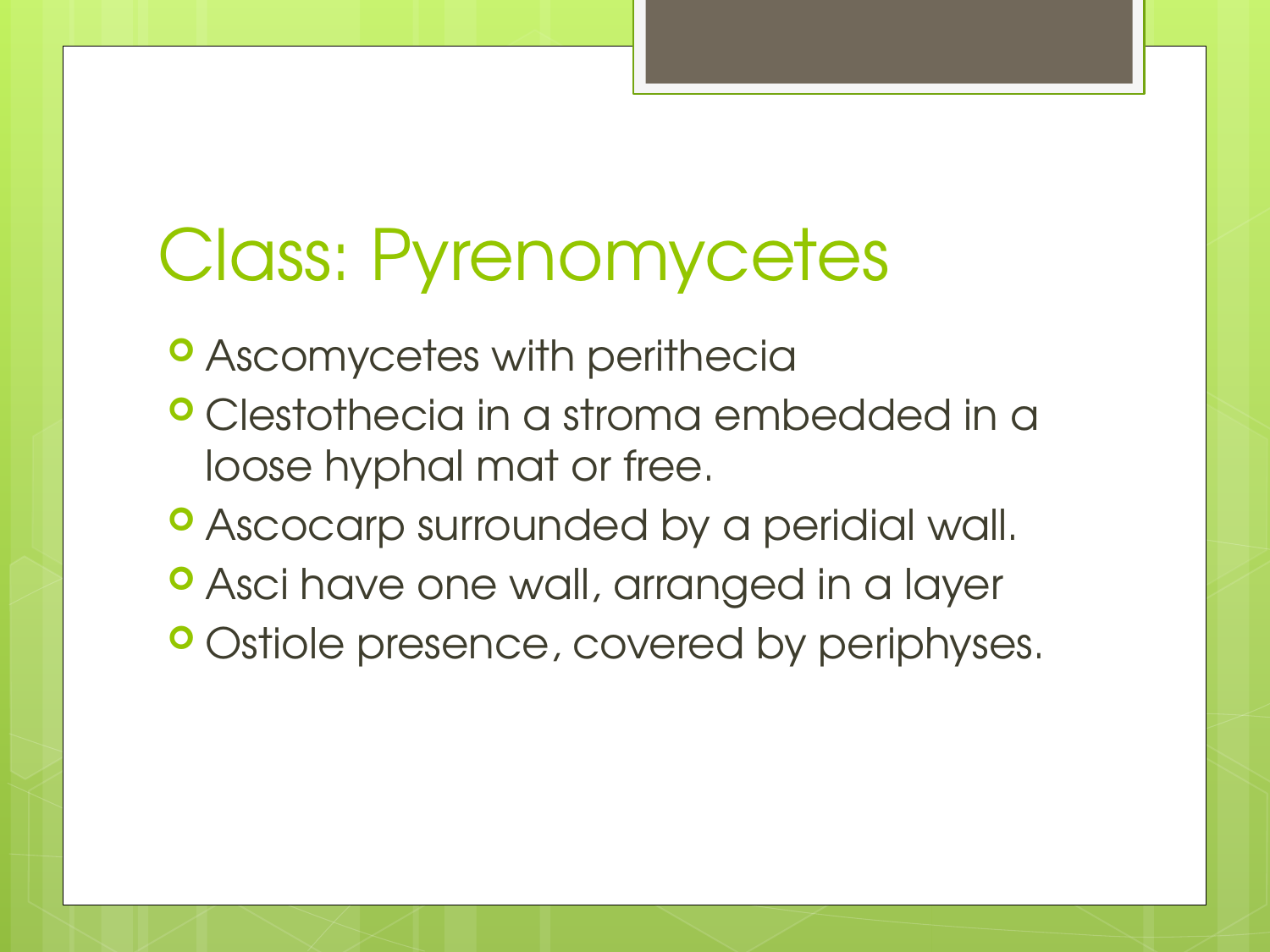

# Class: Pyrenomycetes
Ascomycetes with perithecia
Clestothecia in a stroma embedded in a loose hyphal mat or free.
Ascocarp surrounded by a peridial wall.
Asci have one wall, arranged in a layer
Ostiole presence, covered by periphyses.